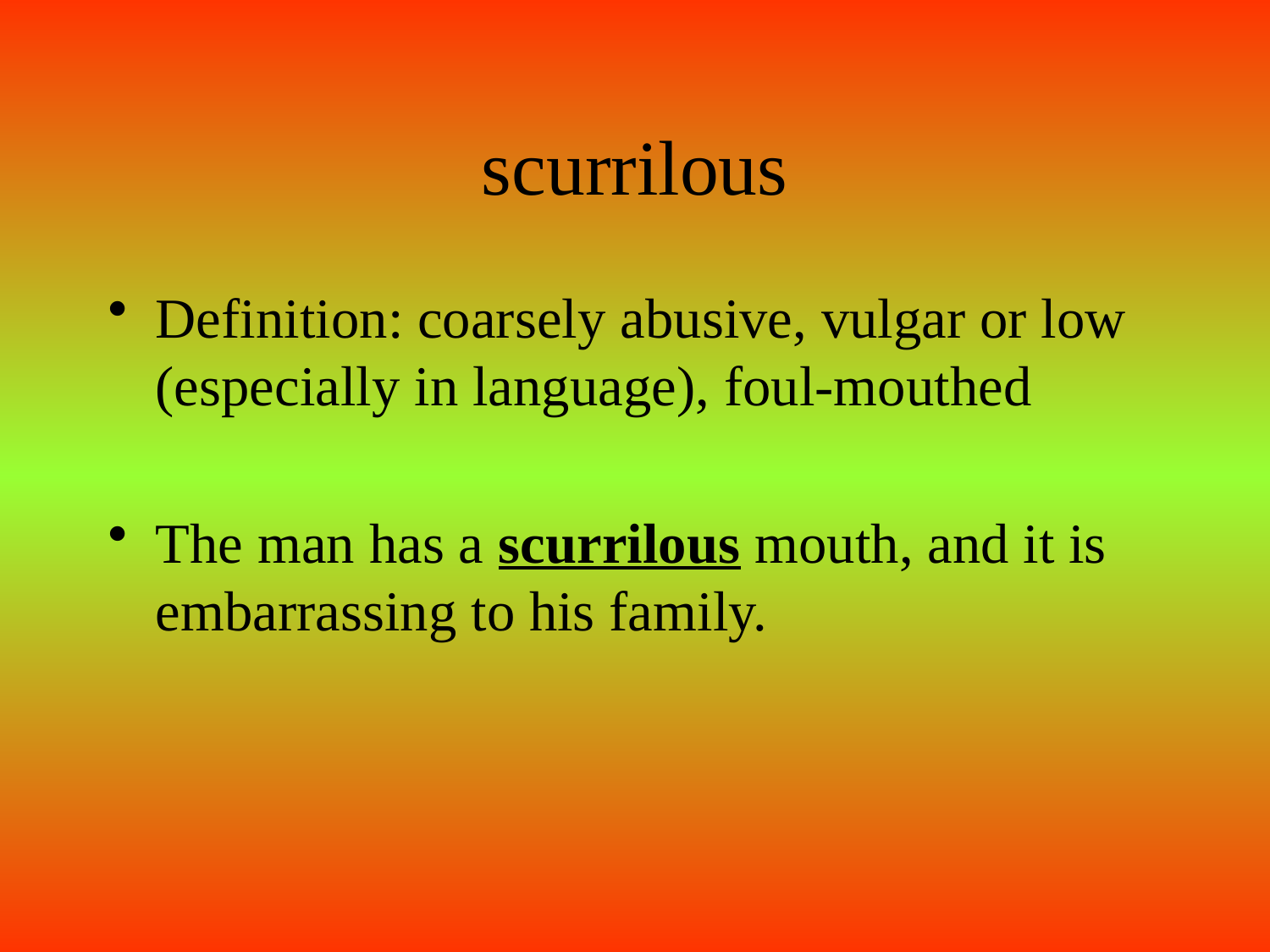

# scurrilous
Definition: coarsely abusive, vulgar or low (especially in language), foul-mouthed

The man has a scurrilous mouth, and it is embarrassing to his family.